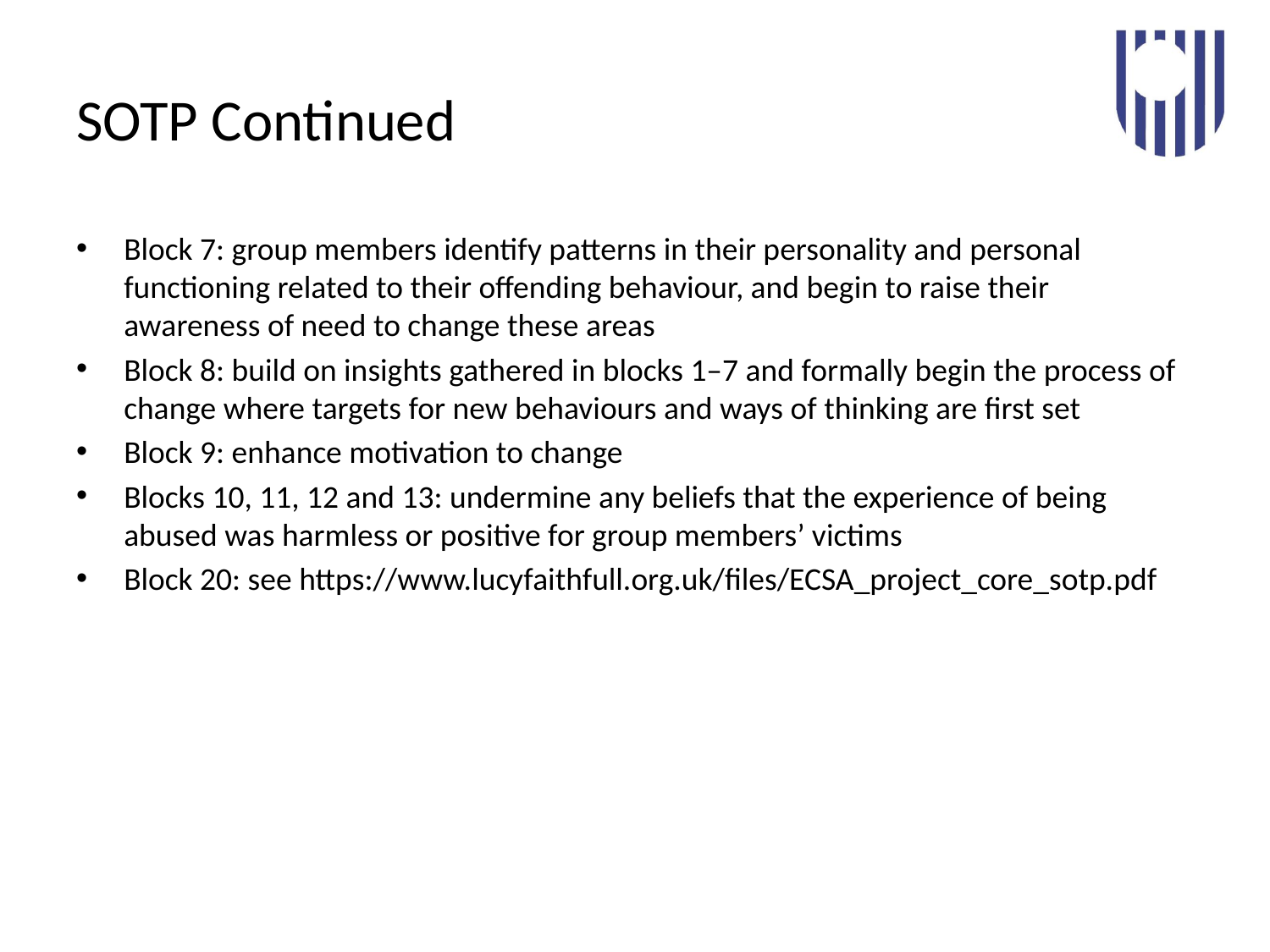

# SOTP Continued
Block 7: group members identify patterns in their personality and personal functioning related to their offending behaviour, and begin to raise their awareness of need to change these areas
Block 8: build on insights gathered in blocks 1–7 and formally begin the process of change where targets for new behaviours and ways of thinking are first set
Block 9: enhance motivation to change
Blocks 10, 11, 12 and 13: undermine any beliefs that the experience of being abused was harmless or positive for group members’ victims
Block 20: see https://www.lucyfaithfull.org.uk/files/ECSA_project_core_sotp.pdf